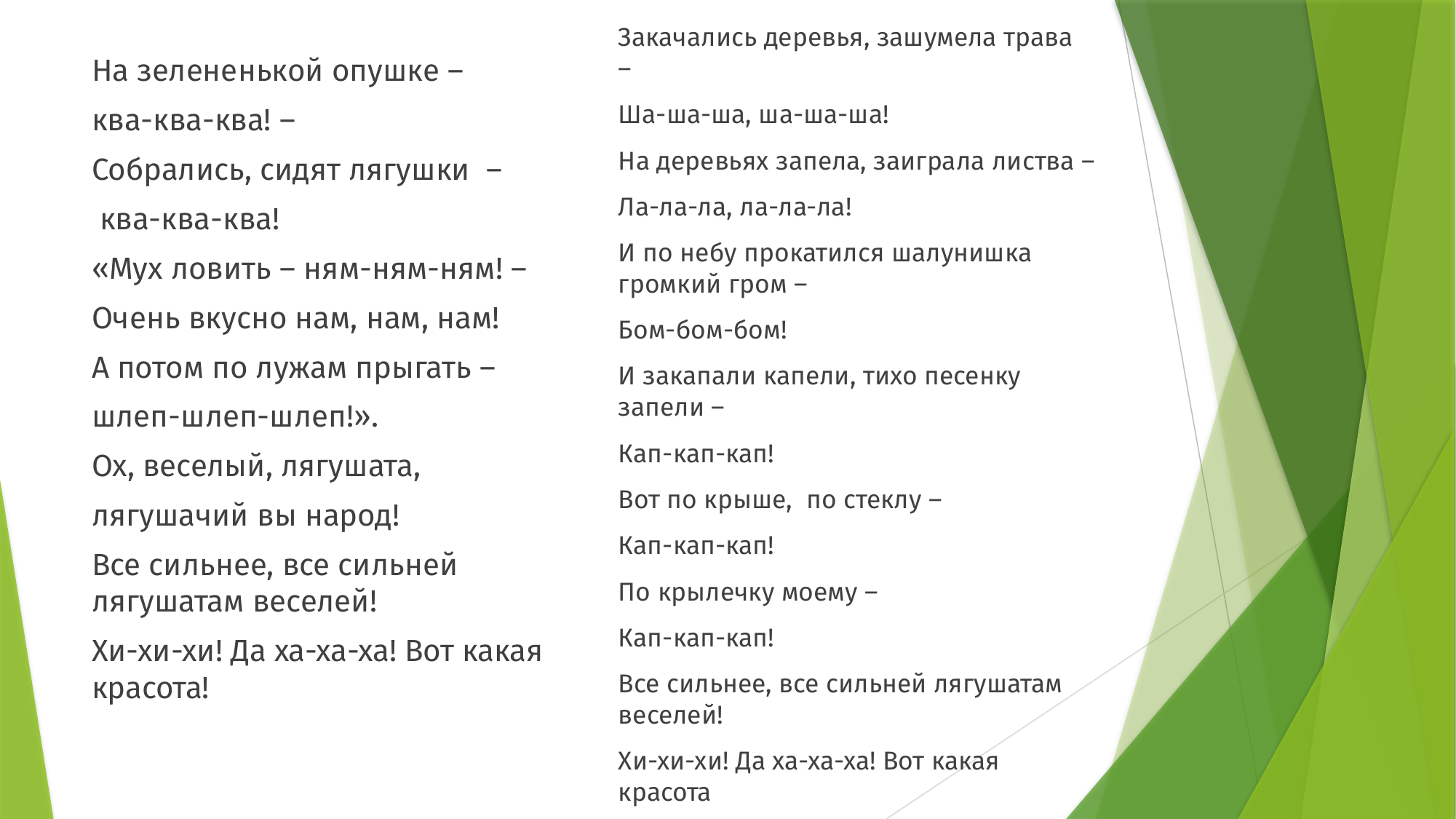

Закачались деревья, зашумела трава  –
Ша-ша-ша, ша-ша-ша!
На деревьях запела, заиграла листва –
Ла-ла-ла, ла-ла-ла!
И по небу прокатился шалунишка громкий гром –
Бом-бом-бом!
И закапали капели, тихо песенку запели –
Кап-кап-кап!
Вот по крыше,  по стеклу –
Кап-кап-кап!
По крылечку моему –
Кап-кап-кап!
Все сильнее, все сильней лягушатам веселей!
Хи-хи-хи! Да ха-ха-ха! Вот какая красота
На зелененькой опушке –
ква-ква-ква! –
Собрались, сидят лягушки  –
 ква-ква-ква!
«Мух ловить – ням-ням-ням! –
Очень вкусно нам, нам, нам!
А потом по лужам прыгать –
шлеп-шлеп-шлеп!».
Ох, веселый, лягушата,
лягушачий вы народ!
Все сильнее, все сильней лягушатам веселей!
Хи-хи-хи! Да ха-ха-ха! Вот какая красота!